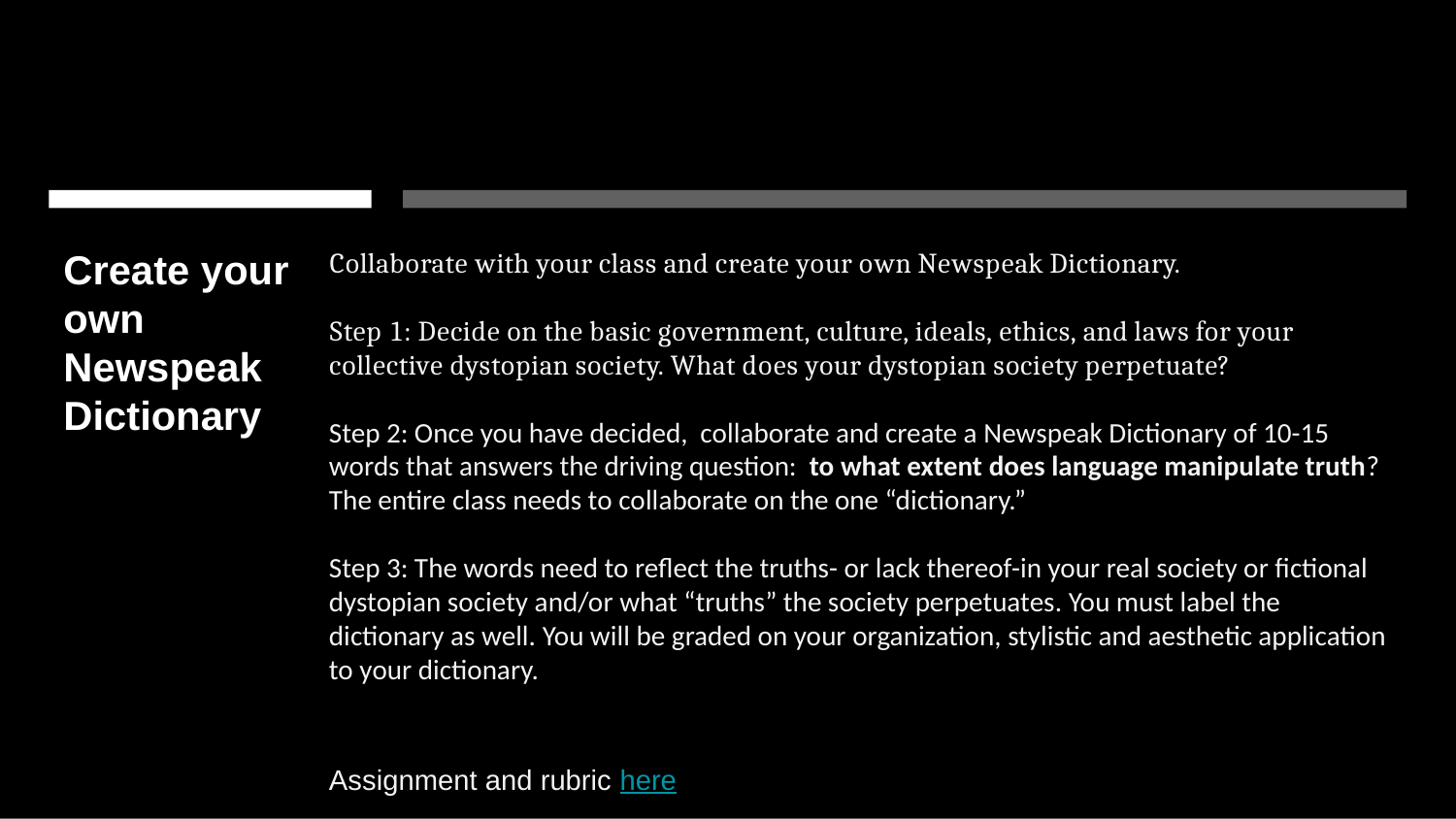

# Create your own
Newspeak Dictionary

Collaborate with your class and create your own Newspeak Dictionary.

Step 1: Decide on the basic government, culture, ideals, ethics, and laws for your collective dystopian society. What does your dystopian society perpetuate?

Step 2: Once you have decided,  collaborate and create a Newspeak Dictionary of 10-15 words that answers the driving question:  to what extent does language manipulate truth? The entire class needs to collaborate on the one “dictionary.”

Step 3: The words need to reflect the truths- or lack thereof-in your real society or fictional dystopian society and/or what “truths” the society perpetuates. You must label the dictionary as well. You will be graded on your organization, stylistic and aesthetic application to your dictionary.

Assignment and rubric here